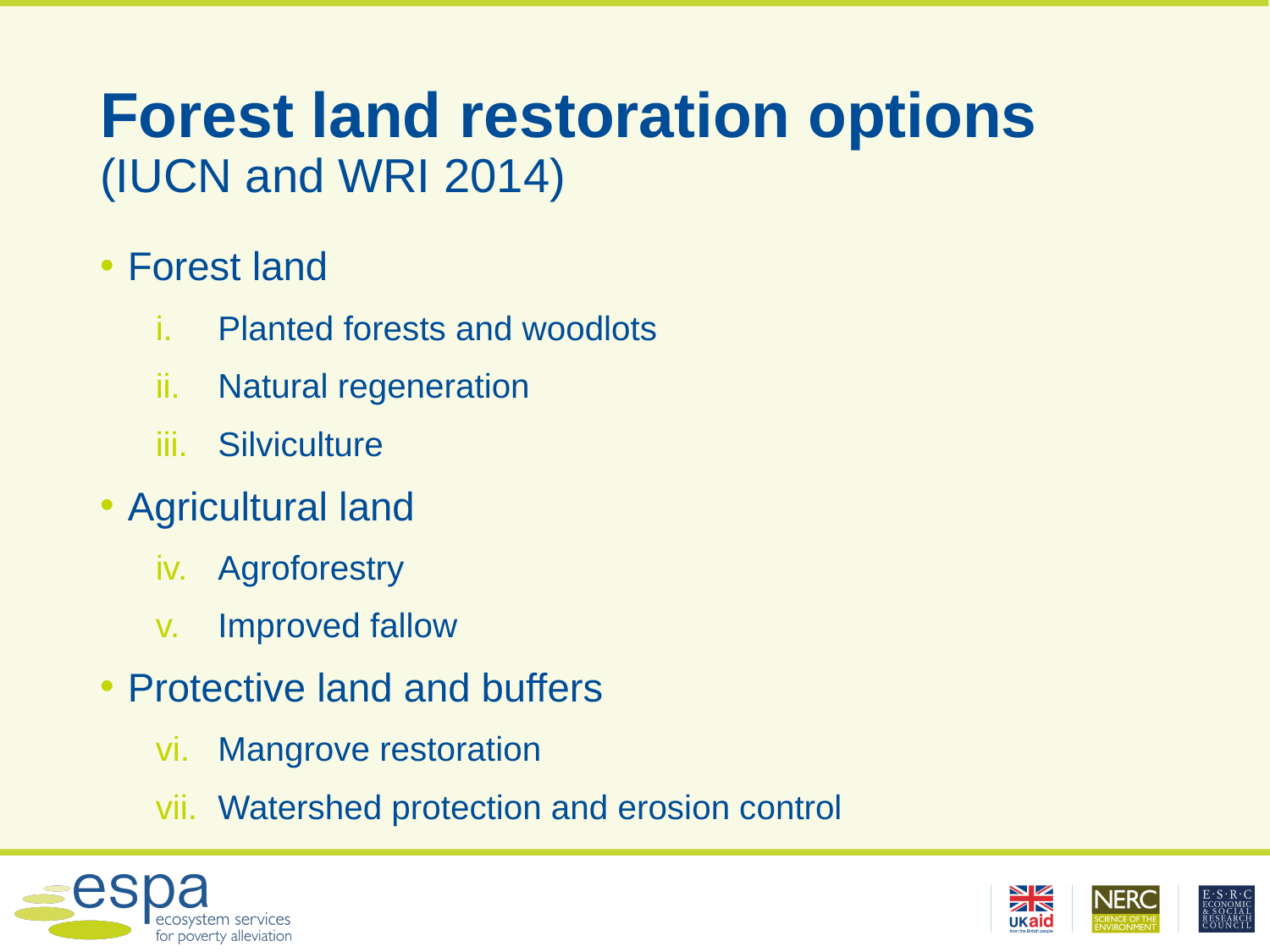

# Forest land restoration options (IUCN and WRI 2014)
Forest land
Planted forests and woodlots
Natural regeneration
Silviculture
Agricultural land
Agroforestry
Improved fallow
Protective land and buffers
Mangrove restoration
Watershed protection and erosion control